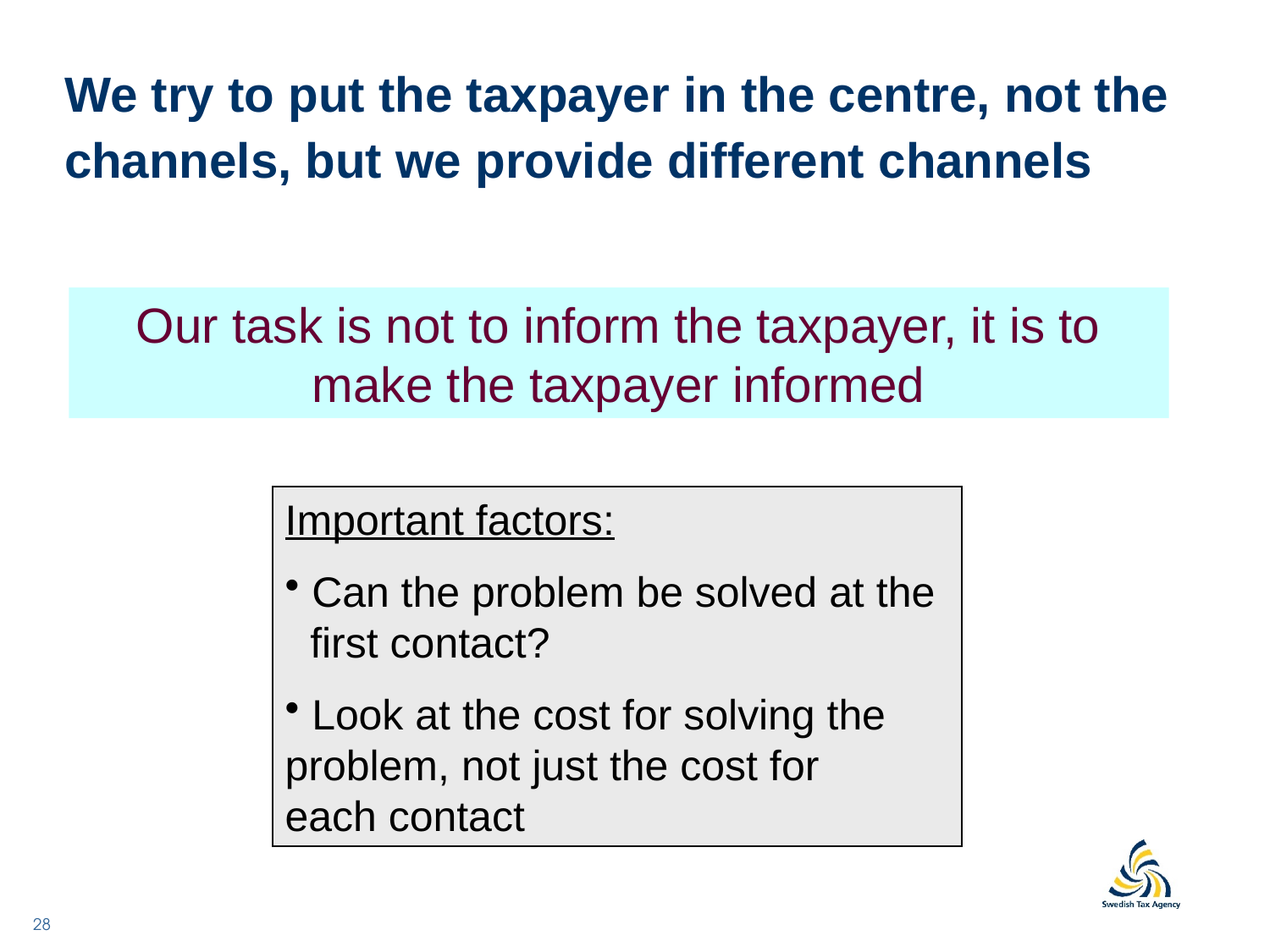

We try to put the taxpayer in the centre, not the channels, but we provide different channels
Our task is not to inform the taxpayer, it is to make the taxpayer informed
Important factors:
 Can the problem be solved at the 	first contact?
 Look at the cost for solving the 	problem, not just the cost for 	each contact
28